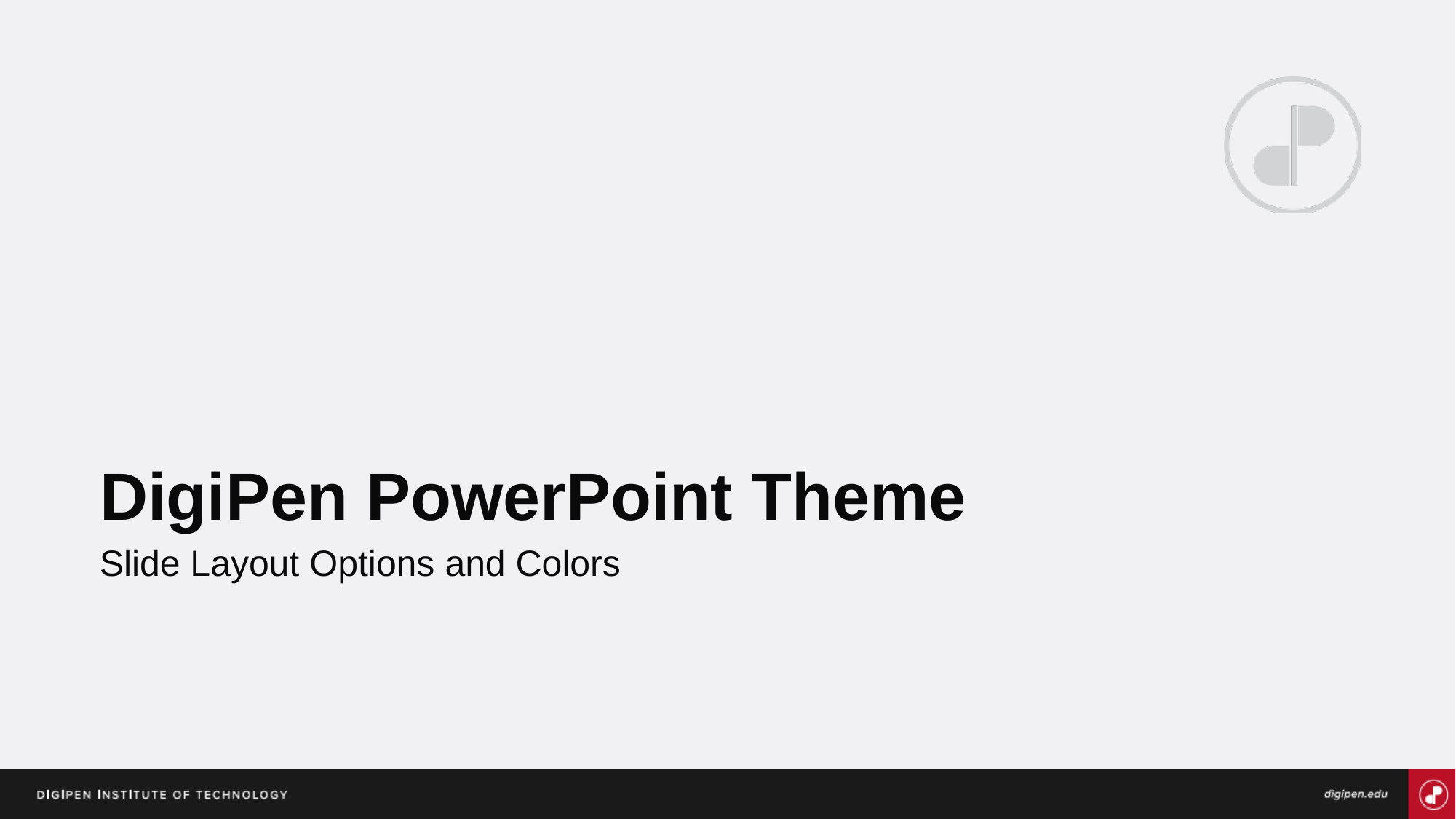

# DigiPen PowerPoint Theme
Slide Layout Options and Colors